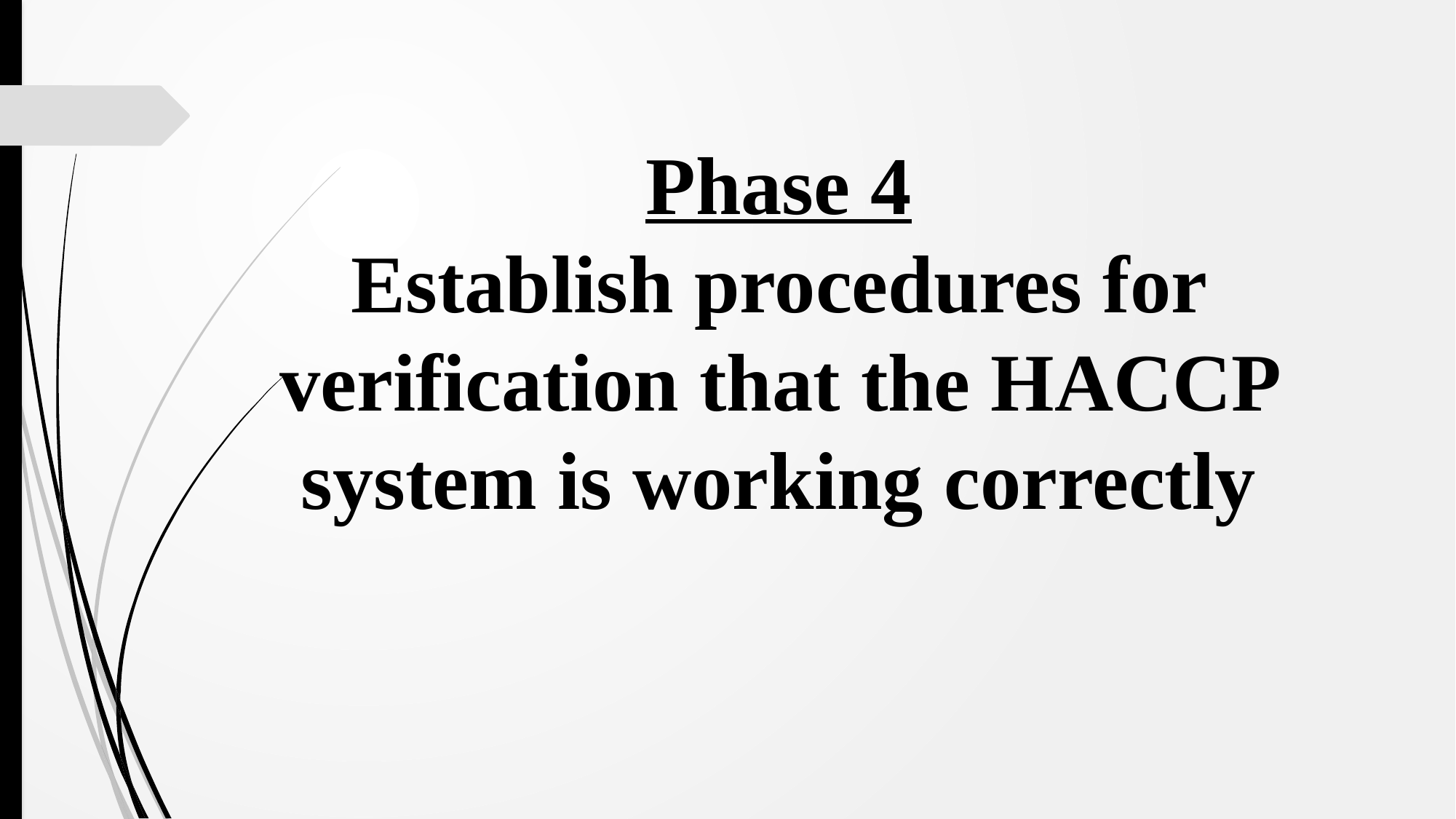

# Phase 4 Establish procedures for verification that the HACCP system is working correctly